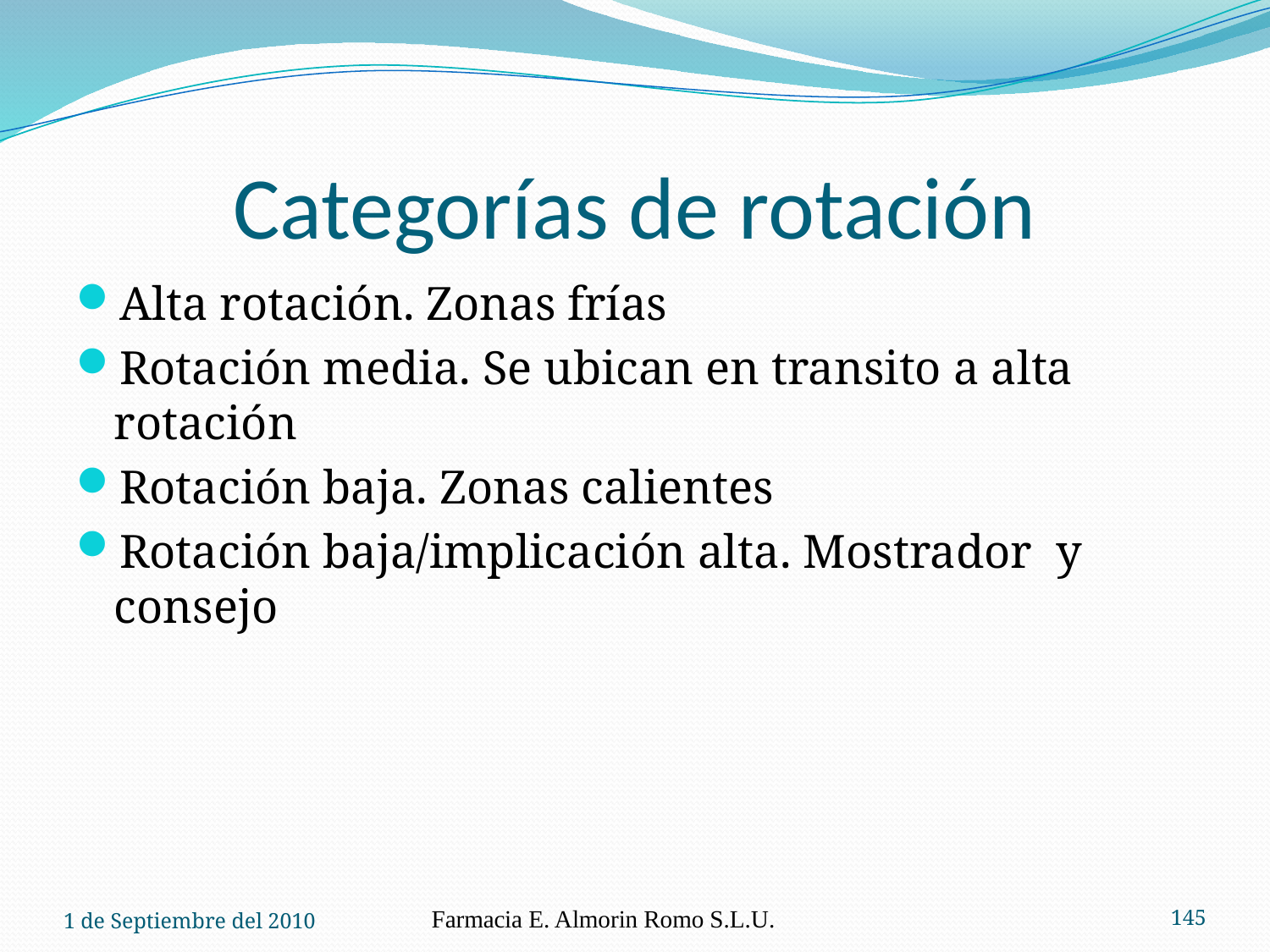

# Categorías de rotación
Alta rotación. Zonas frías
Rotación media. Se ubican en transito a alta rotación
Rotación baja. Zonas calientes
Rotación baja/implicación alta. Mostrador  y consejo

1 de Septiembre del 2010
Farmacia E. Almorin Romo S.L.U.
145